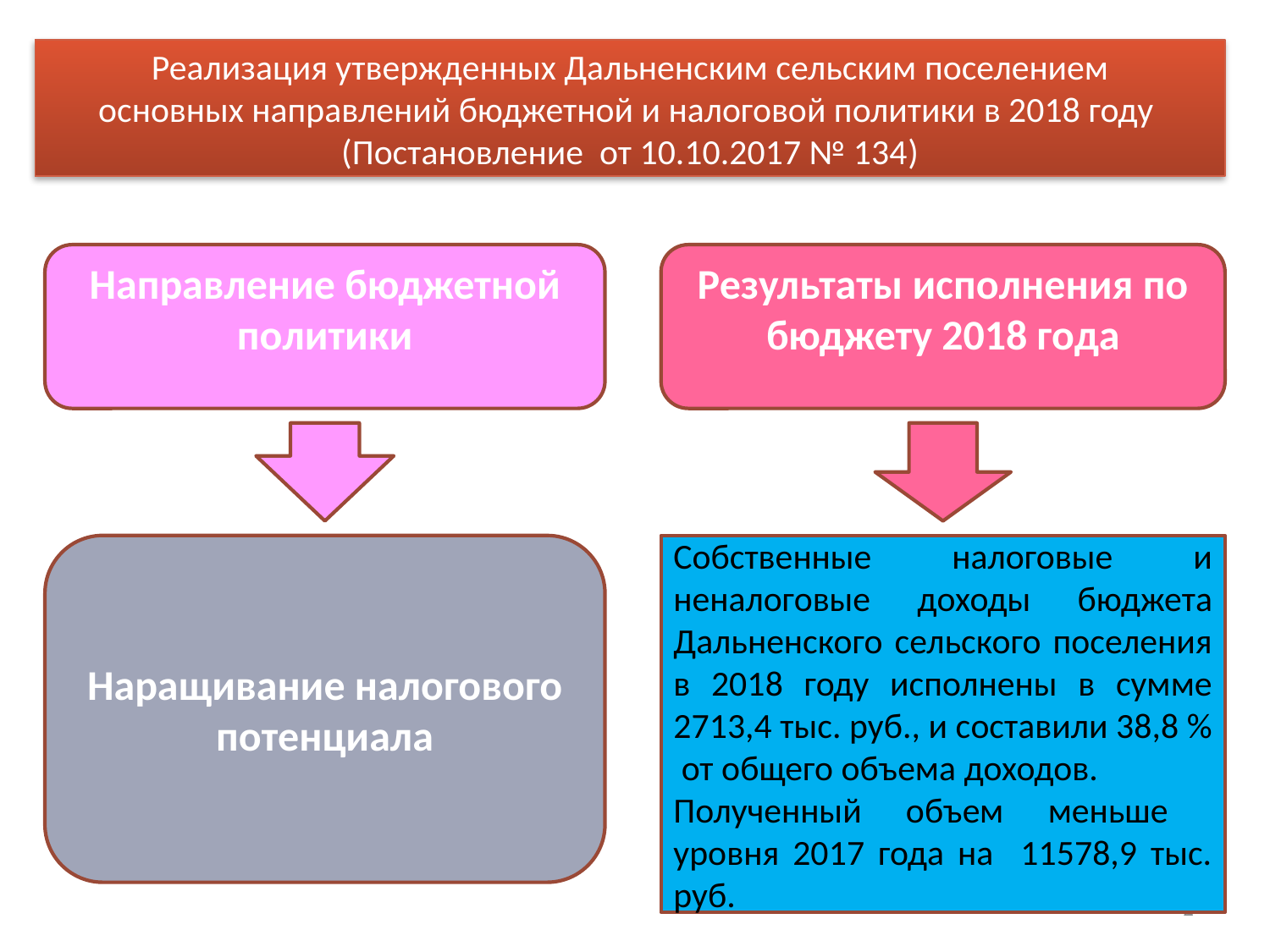

Реализация утвержденных Дальненским сельским поселением
основных направлений бюджетной и налоговой политики в 2018 году
(Постановление  от 10.10.2017 № 134)
Направление бюджетной политики

Результаты исполнения по бюджету 2018 года

Наращивание налогового потенциала
Собственные налоговые и неналоговые доходы бюджета Дальненского сельского поселения в 2018 году исполнены в сумме 2713,4 тыс. руб., и составили 38,8 %  от общего объема доходов.
Полученный объем меньше  уровня 2017 года на  11578,9 тыс. руб.
2